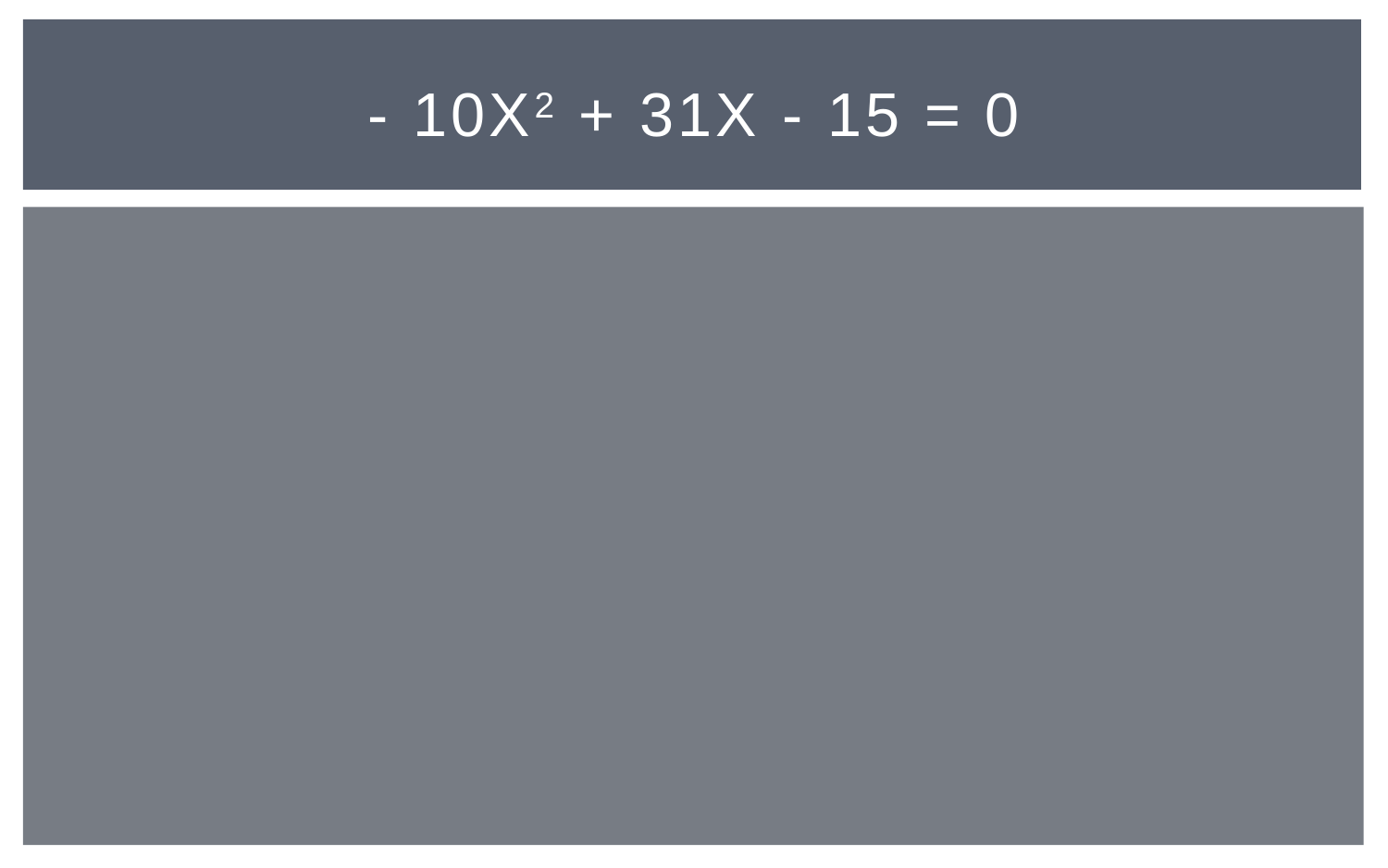

# - 10x2 + 31x - 15 = 0